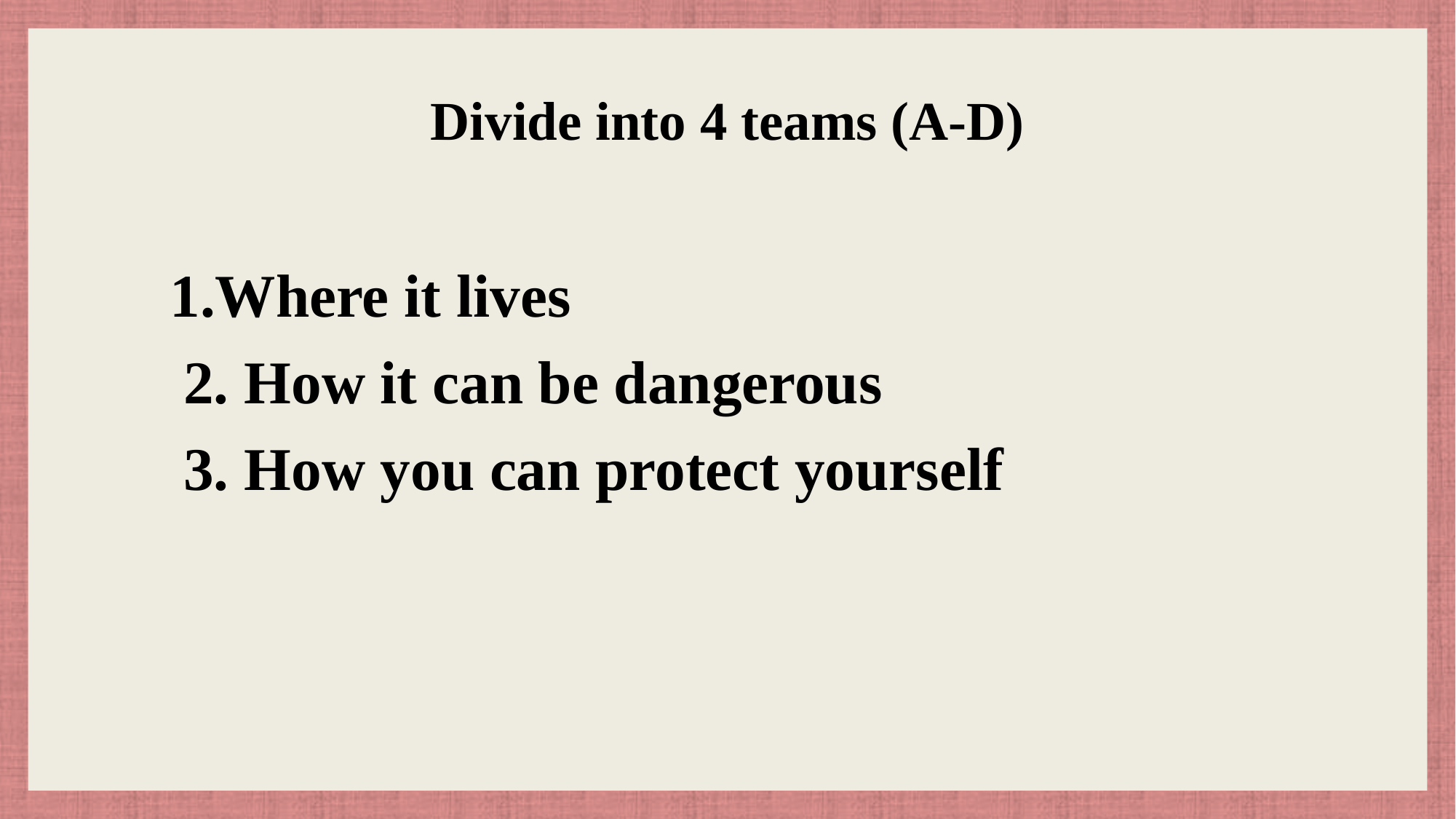

# Divide into 4 teams (A-D)
   1.Where it lives
   2. How it can be dangerous
   3. How you can protect yourself